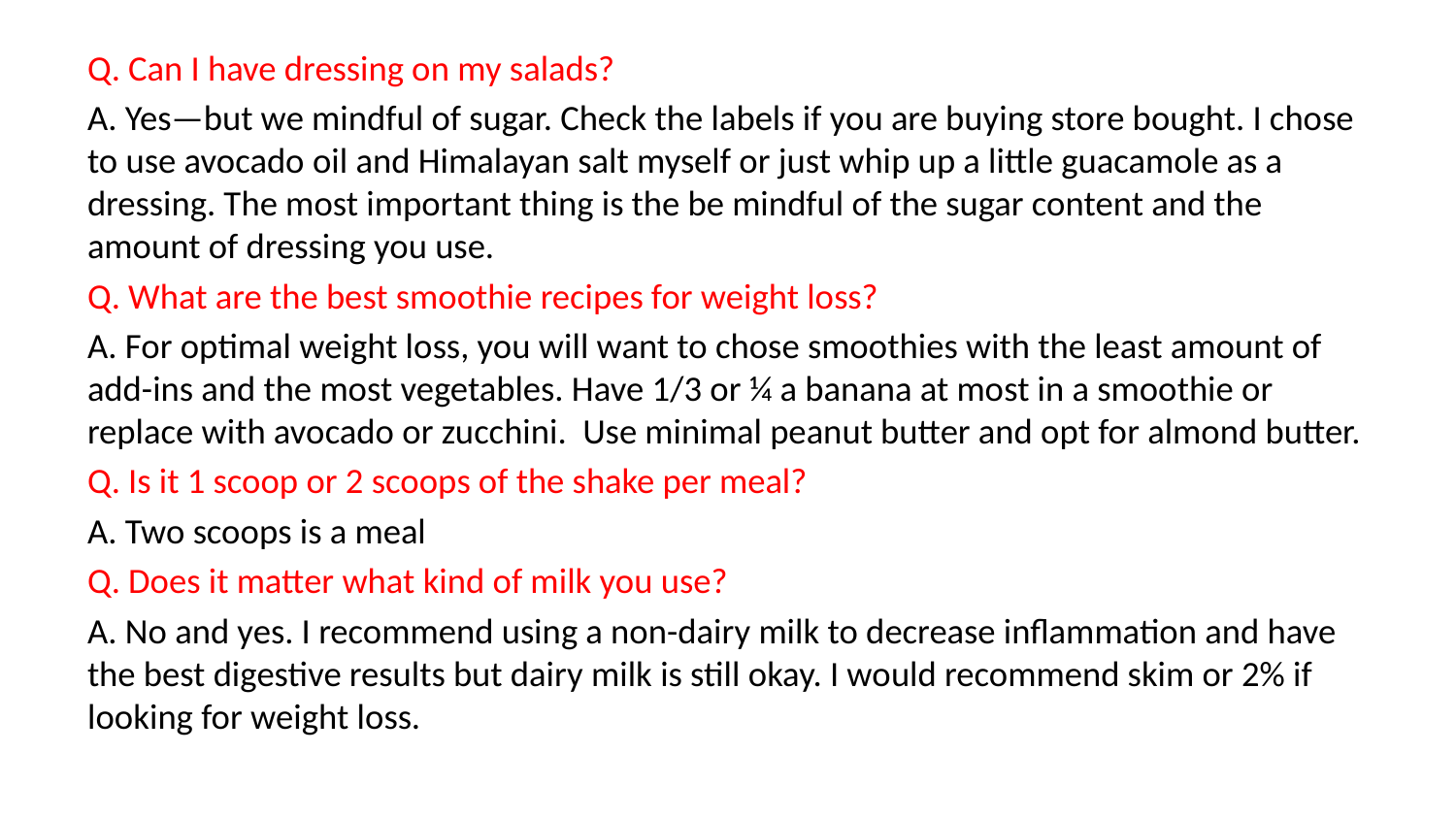

Q. Can I have dressing on my salads?
A. Yes—but we mindful of sugar. Check the labels if you are buying store bought. I chose to use avocado oil and Himalayan salt myself or just whip up a little guacamole as a dressing. The most important thing is the be mindful of the sugar content and the amount of dressing you use.
Q. What are the best smoothie recipes for weight loss?
A. For optimal weight loss, you will want to chose smoothies with the least amount of add-ins and the most vegetables. Have 1/3 or ¼ a banana at most in a smoothie or replace with avocado or zucchini.  Use minimal peanut butter and opt for almond butter.
Q. Is it 1 scoop or 2 scoops of the shake per meal?
A. Two scoops is a meal
Q. Does it matter what kind of milk you use?
A. No and yes. I recommend using a non-dairy milk to decrease inflammation and have the best digestive results but dairy milk is still okay. I would recommend skim or 2% if looking for weight loss.